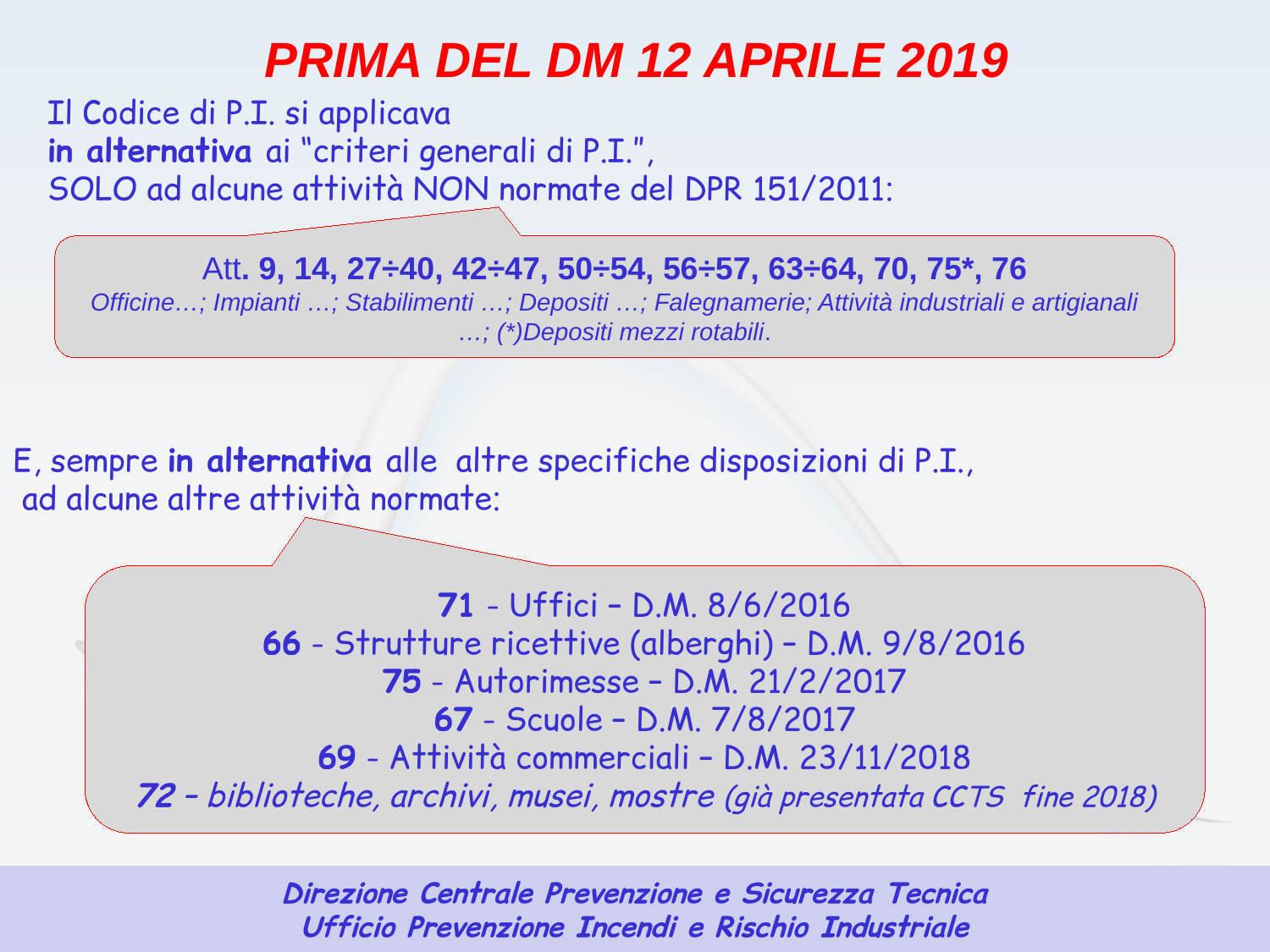

PRIMA DEL DM 12 APRILE 2019
Il Codice di P.I. si applicava
in alternativa ai “criteri generali di P.I.”,
SOLO ad alcune attività NON normate del DPR 151/2011:

Att. 9, 14, 27÷40, 42÷47, 50÷54, 56÷57, 63÷64, 70, 75*, 76
Officine…; Impianti …; Stabilimenti …; Depositi …; Falegnamerie; Attività industriali e artigianali …; (*)Depositi mezzi rotabili.

E, sempre in alternativa alle  altre specifiche disposizioni di P.I.,
 ad alcune altre attività normate:
71 - Uffici – D.M. 8/6/2016
66 - Strutture ricettive (alberghi) – D.M. 9/8/2016
75 - Autorimesse – D.M. 21/2/2017
67 - Scuole – D.M. 7/8/2017
69 - Attività commerciali – D.M. 23/11/2018
72 – biblioteche, archivi, musei, mostre (già presentata CCTS  fine 2018)